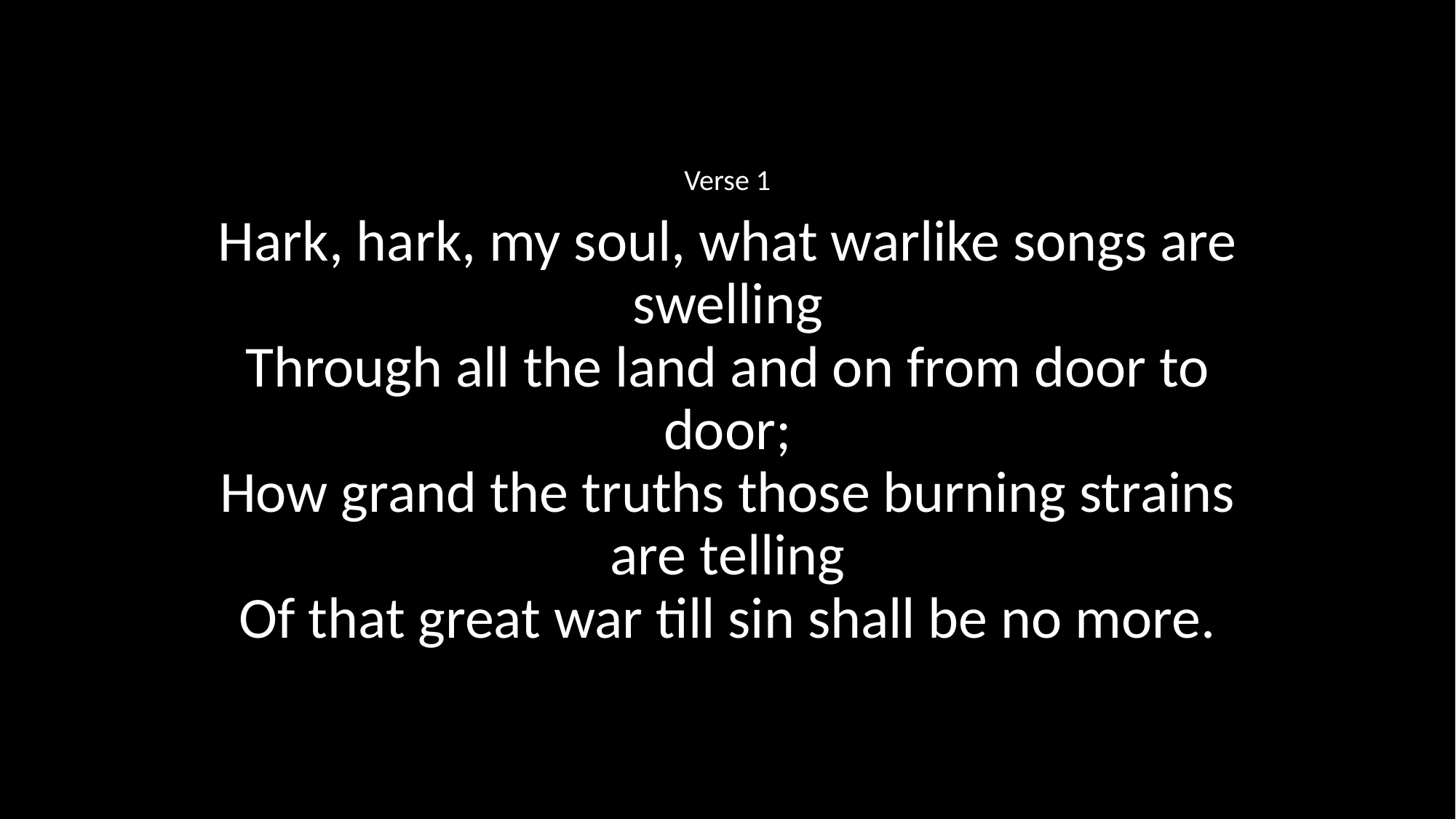

Verse 1
Hark, hark, my soul, what warlike songs are swelling
Through all the land and on from door to door;
How grand the truths those burning strains are telling
Of that great war till sin shall be no more.